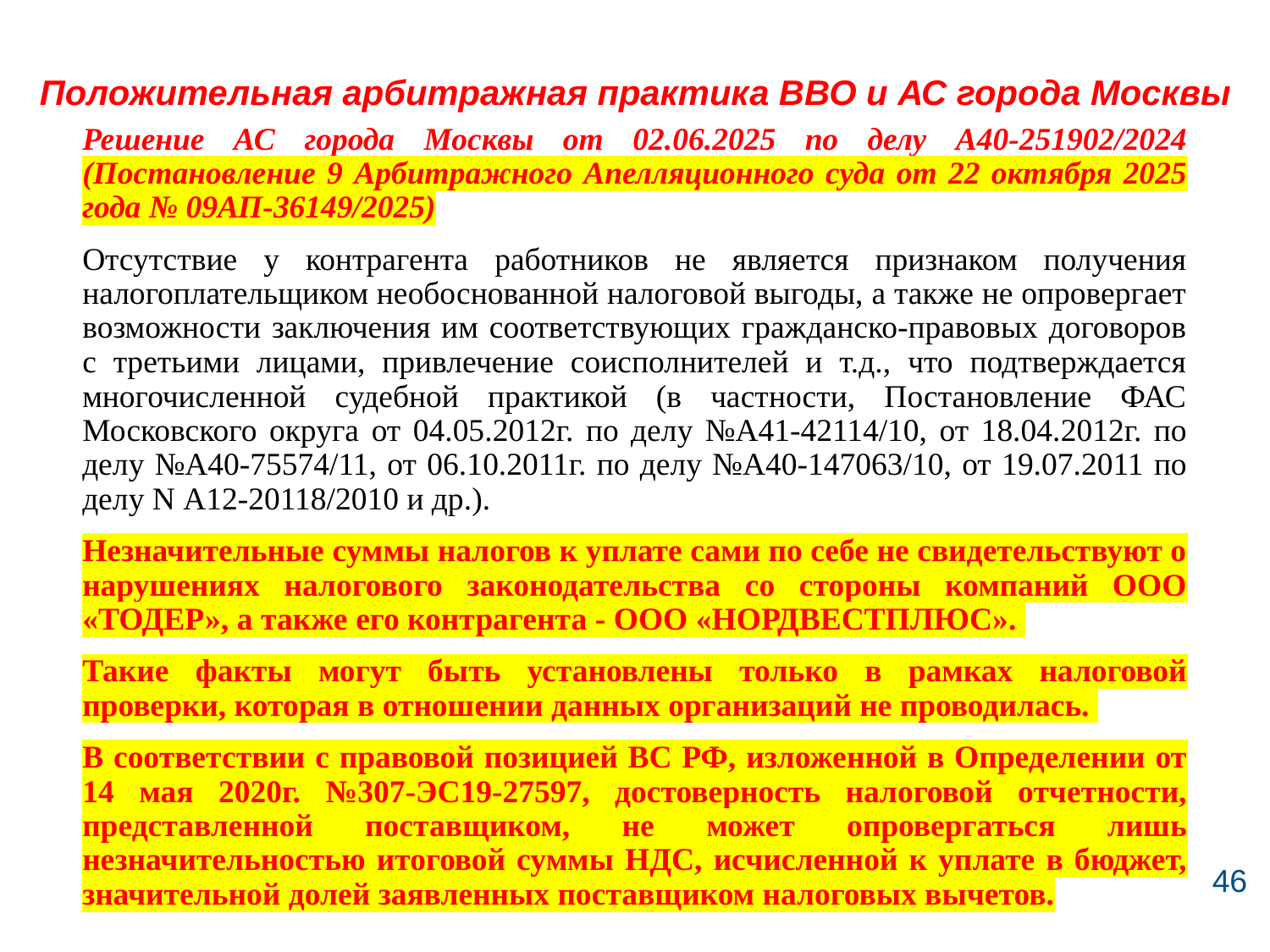

# Положительная арбитражная практика ВВО и АС города Москвы
Решение АС города Москвы от 02.06.2025 по делу А40-251902/2024 (Постановление 9 Арбитражного Апелляционного суда от 22 октября 2025 года № 09АП-36149/2025)
Отсутствие у контрагента работников не является признаком получения налогоплательщиком необоснованной налоговой выгоды, а также не опровергает возможности заключения им соответствующих гражданско-правовых договоров с третьими лицами, привлечение соисполнителей и т.д., что подтверждается многочисленной судебной практикой (в частности, Постановление ФАС Московского округа от 04.05.2012г. по делу №А41-42114/10, от 18.04.2012г. по делу №А40-75574/11, от 06.10.2011г. по делу №А40-147063/10, от 19.07.2011 по делу N А12-20118/2010 и др.).
Незначительные суммы налогов к уплате сами по себе не свидетельствуют о нарушениях налогового законодательства со стороны компаний ООО «ТОДЕР», а также его контрагента - ООО «НОРДВЕСТПЛЮС».
Такие факты могут быть установлены только в рамках налоговой проверки, которая в отношении данных организаций не проводилась.
В соответствии с правовой позицией ВС РФ, изложенной в Определении от 14 мая 2020г. №307-ЭС19-27597, достоверность налоговой отчетности, представленной поставщиком, не может опровергаться лишь незначительностью итоговой суммы НДС, исчисленной к уплате в бюджет, значительной долей заявленных поставщиком налоговых вычетов.